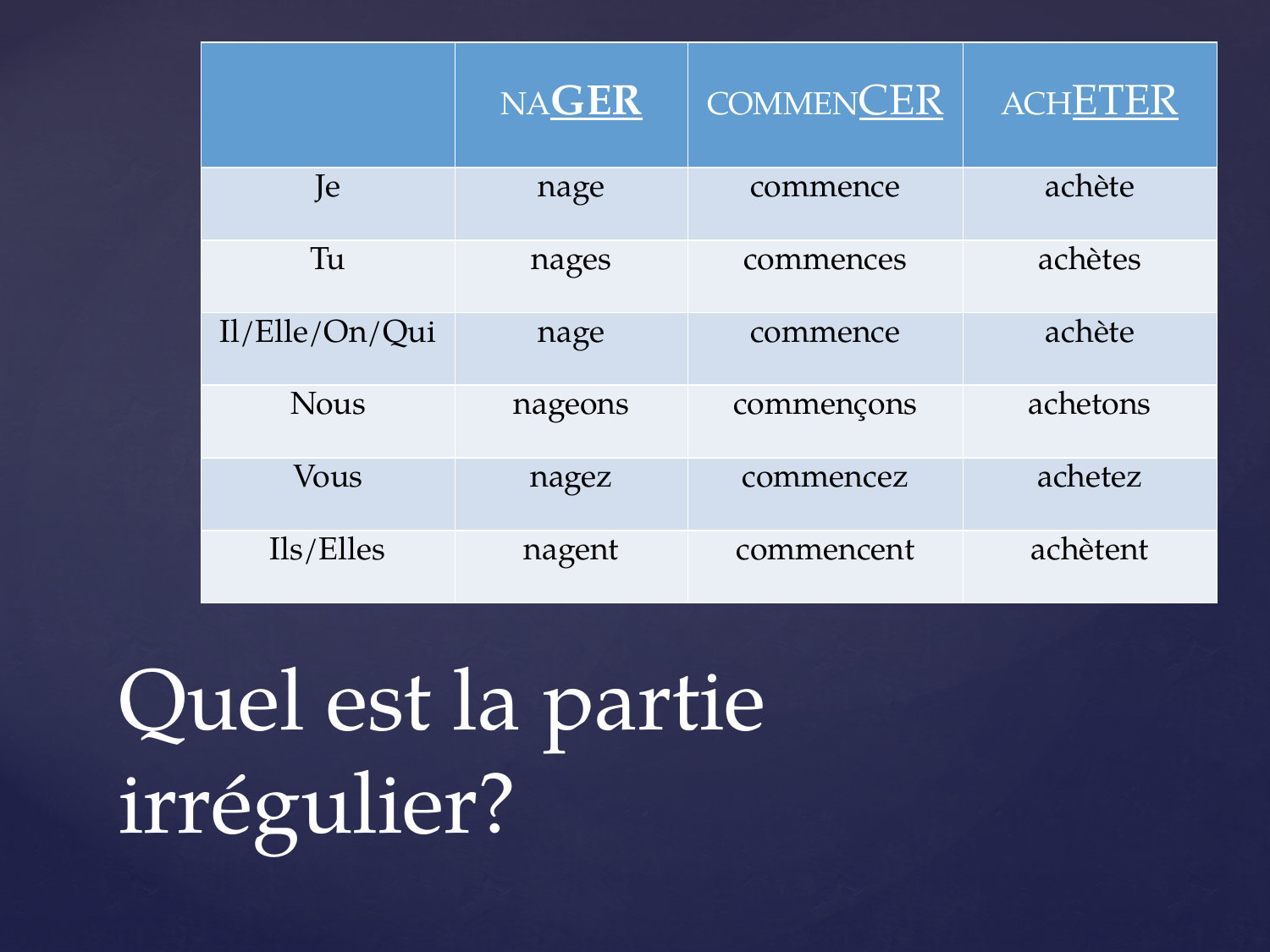

|  | NAGER | COMMENCER | ACHETER |
| --- | --- | --- | --- |
| Je | nage | commence | achète |
| Tu | nages | commences | achètes |
| Il/Elle/On/Qui | nage | commence | achète |
| Nous | nageons | commençons | achetons |
| Vous | nagez | commencez | achetez |
| Ils/Elles | nagent | commencent | achètent |
# Quel est la partie irrégulier?